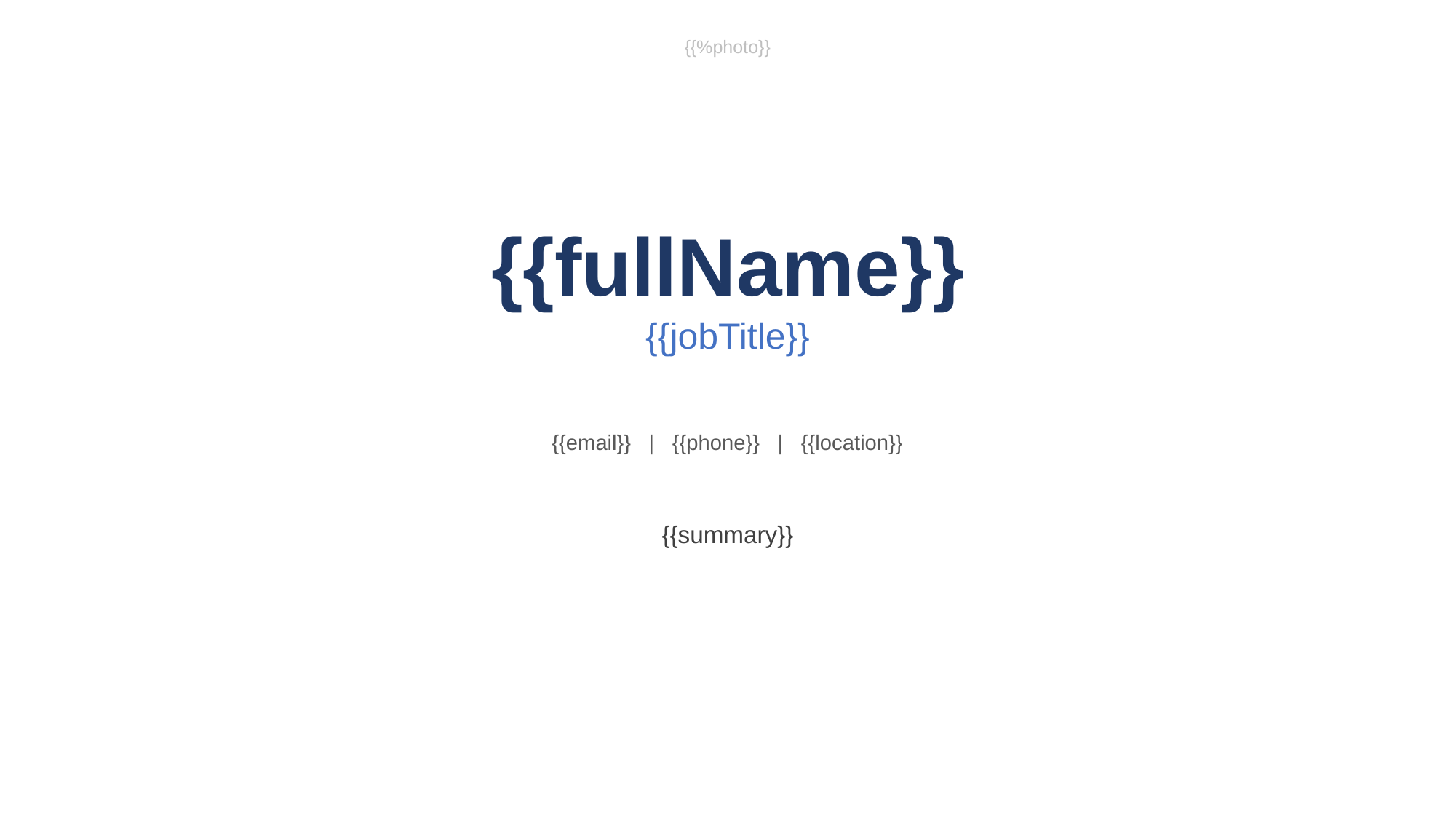

{{%photo}}
{{fullName}}
{{jobTitle}}
{{email}}   |   {{phone}}   |   {{location}}
{{summary}}